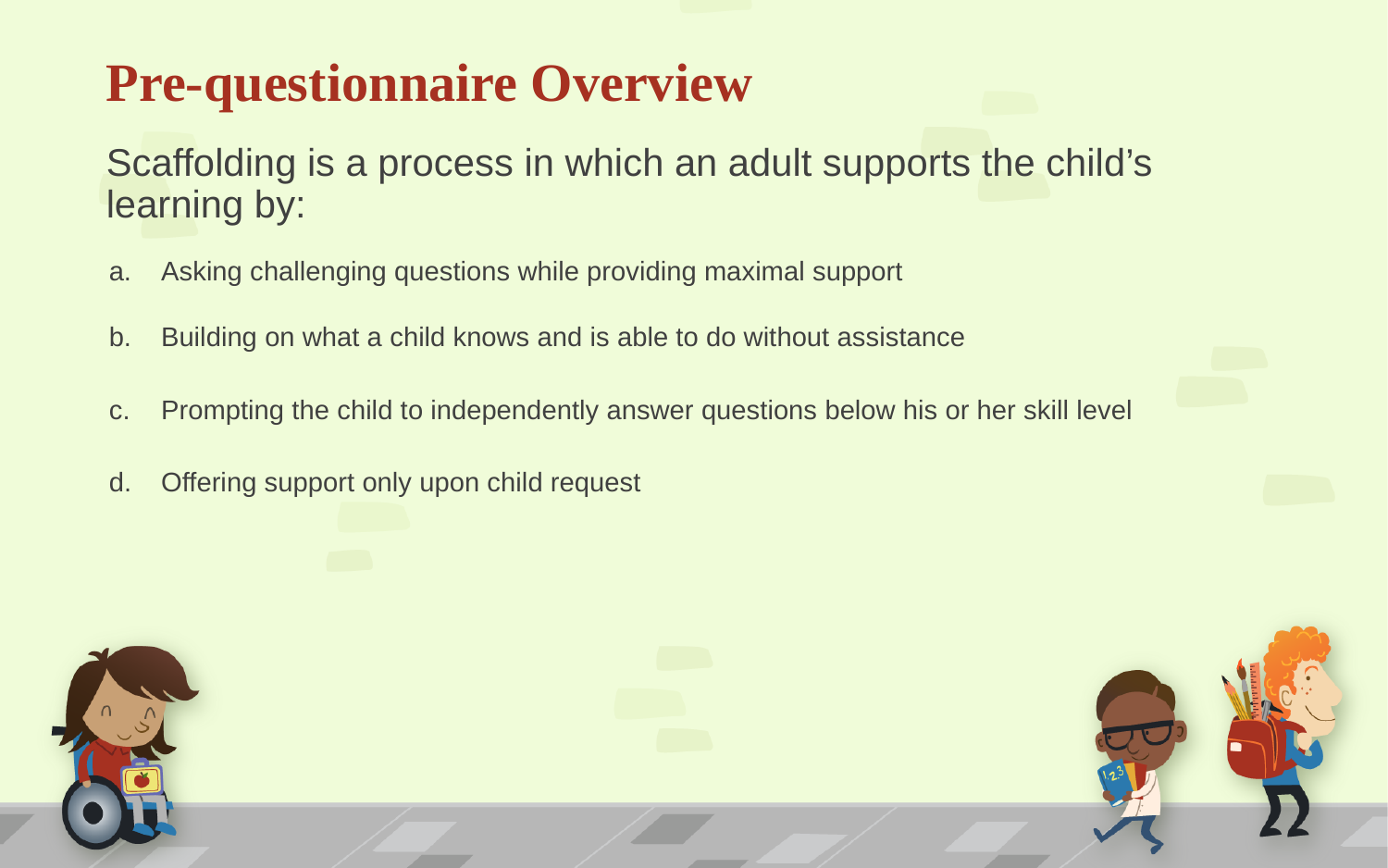

# Pre-questionnaire Overview
Scaffolding is a process in which an adult supports the child’s learning by:

Asking challenging questions while providing maximal support
Building on what a child knows and is able to do without assistance
Prompting the child to independently answer questions below his or her skill level
Offering support only upon child request